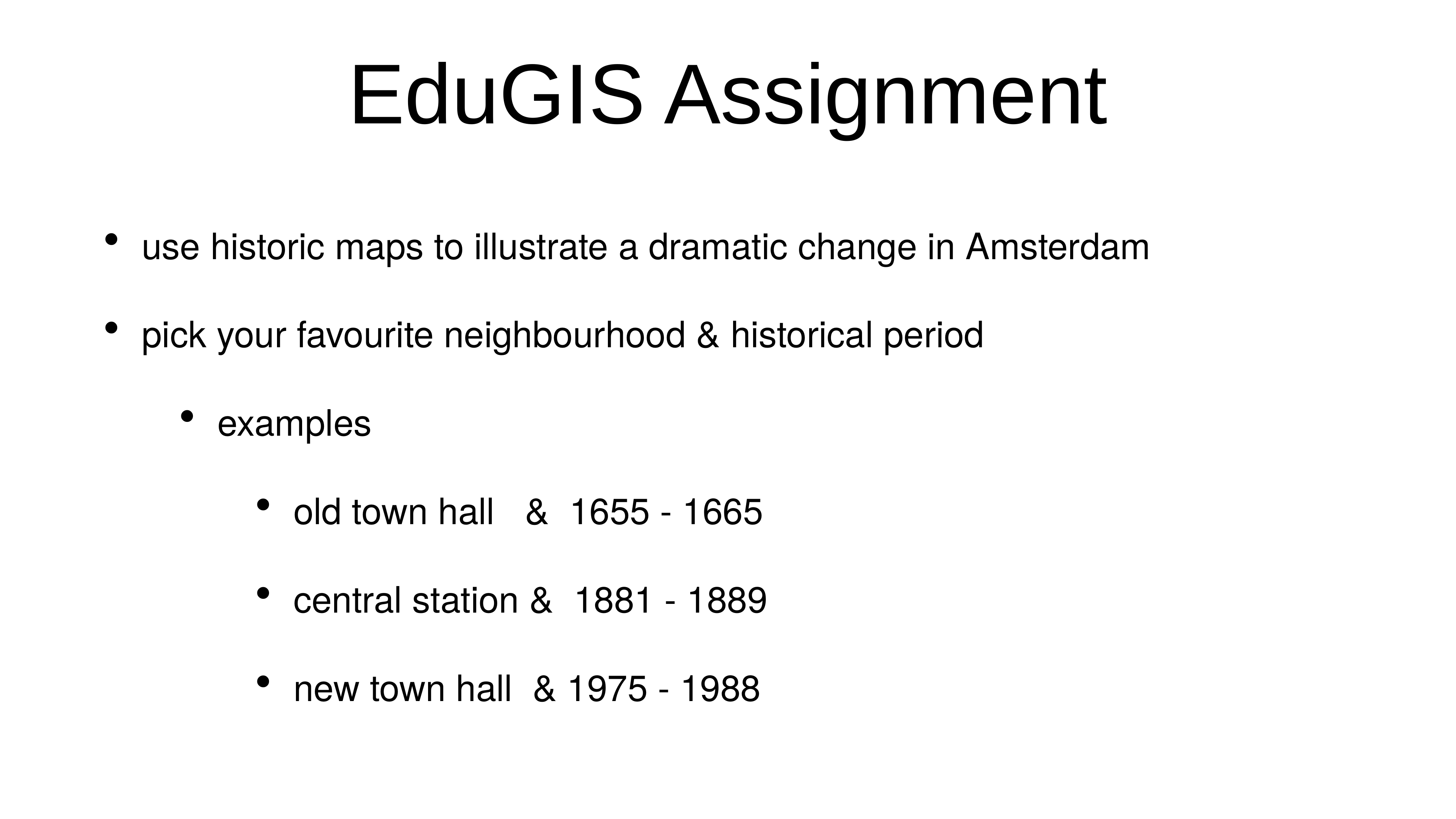

# EduGIS Assignment
use historic maps to illustrate a dramatic change in Amsterdam
pick your favourite neighbourhood & historical period
examples
old town hall   &  1655 - 1665
central station &  1881 - 1889
new town hall  & 1975 - 1988